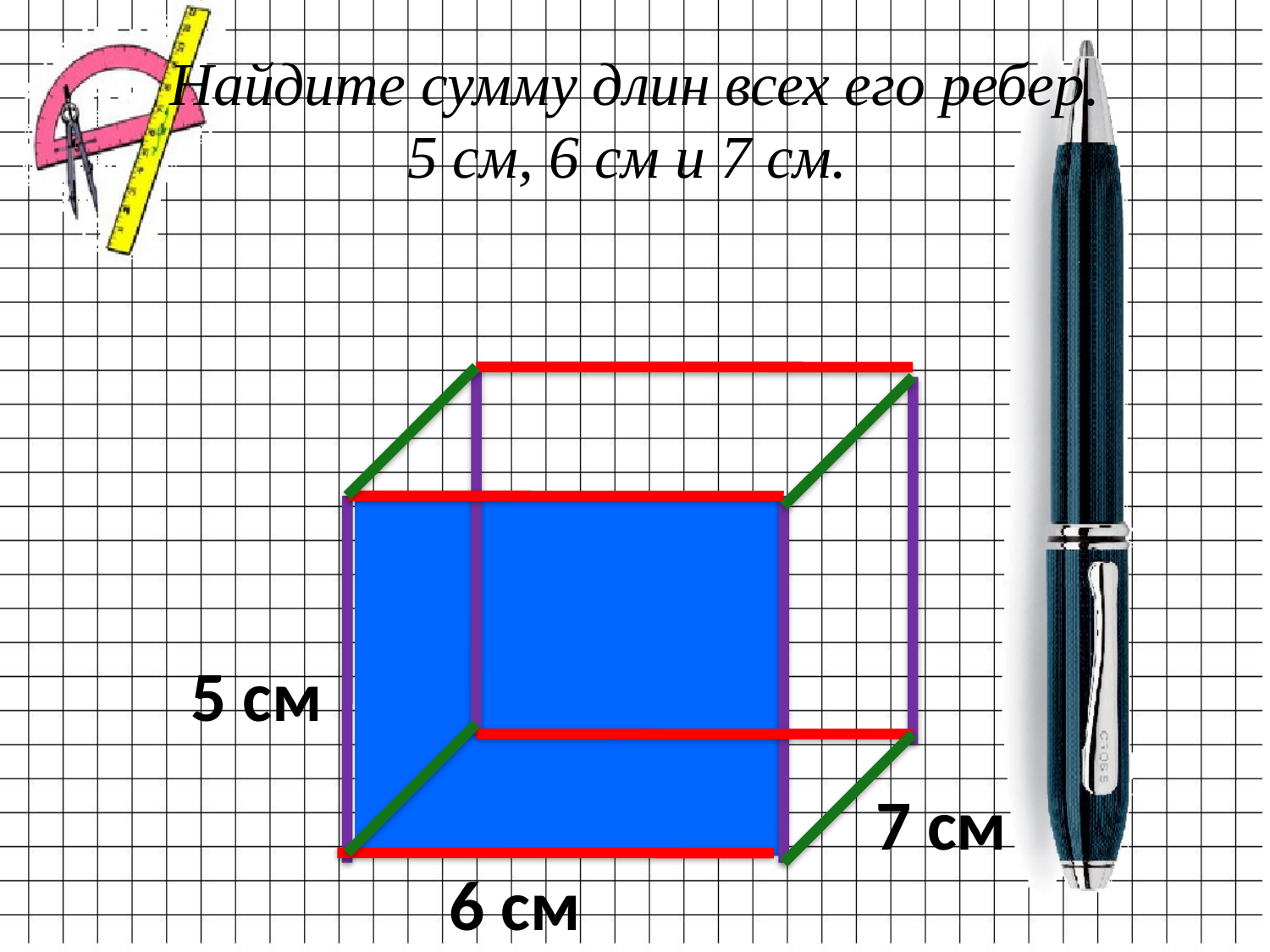

Найдите сумму длин всех его ребер.
5 см, 6 см и 7 см.

5 см
7 см
6 см